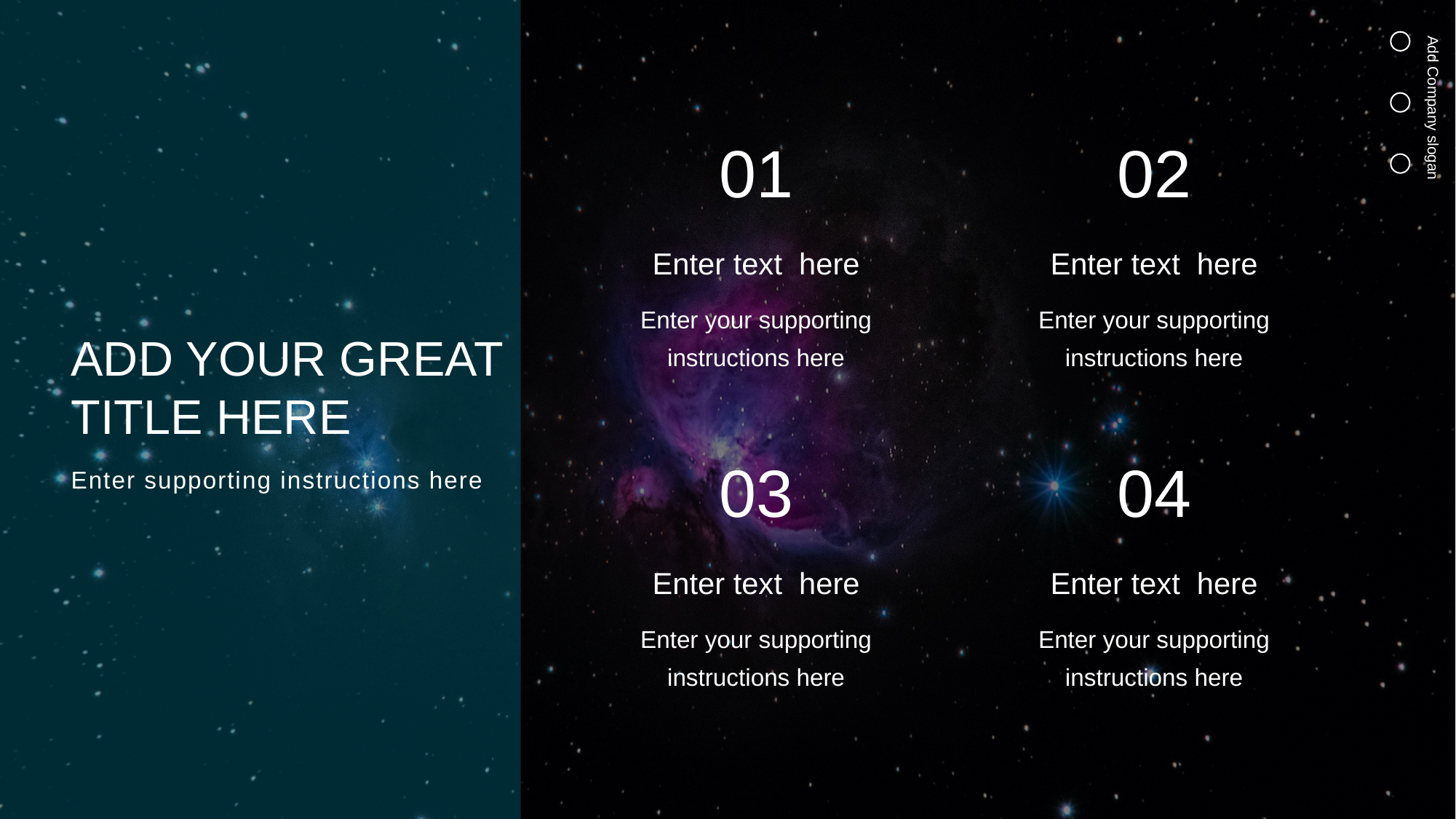

01
02
Enter text  here
Enter text  here
Enter your supporting instructions here
Enter your supporting instructions here
ADD YOUR GREAT TITLE HERE
03
04
Enter supporting instructions here
Enter text  here
Enter text  here
Enter your supporting instructions here
Enter your supporting instructions here